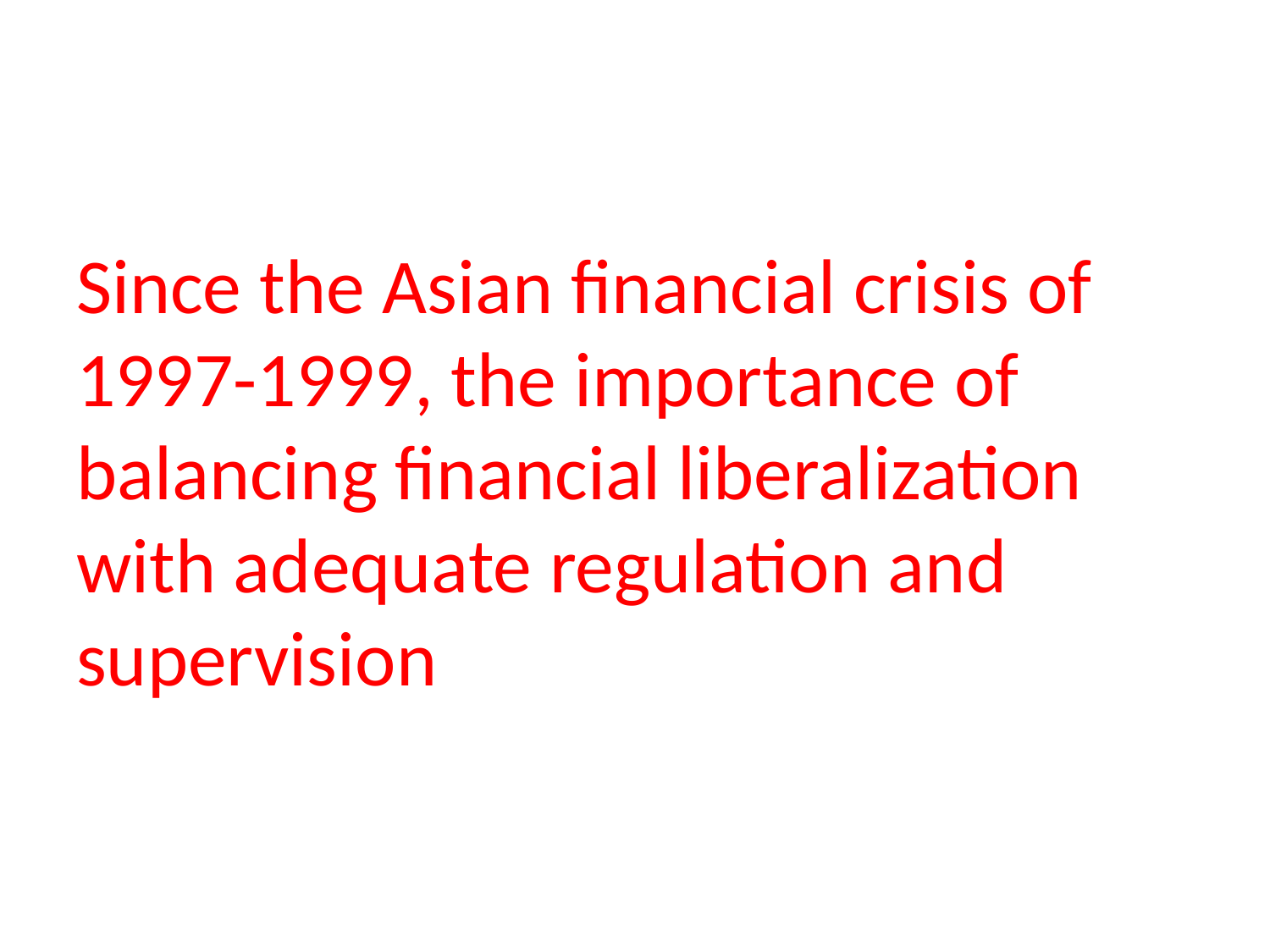

# Since the Asian financial crisis of 1997-1999, the importance of balancing financial liberalization with adequate regulation and supervision